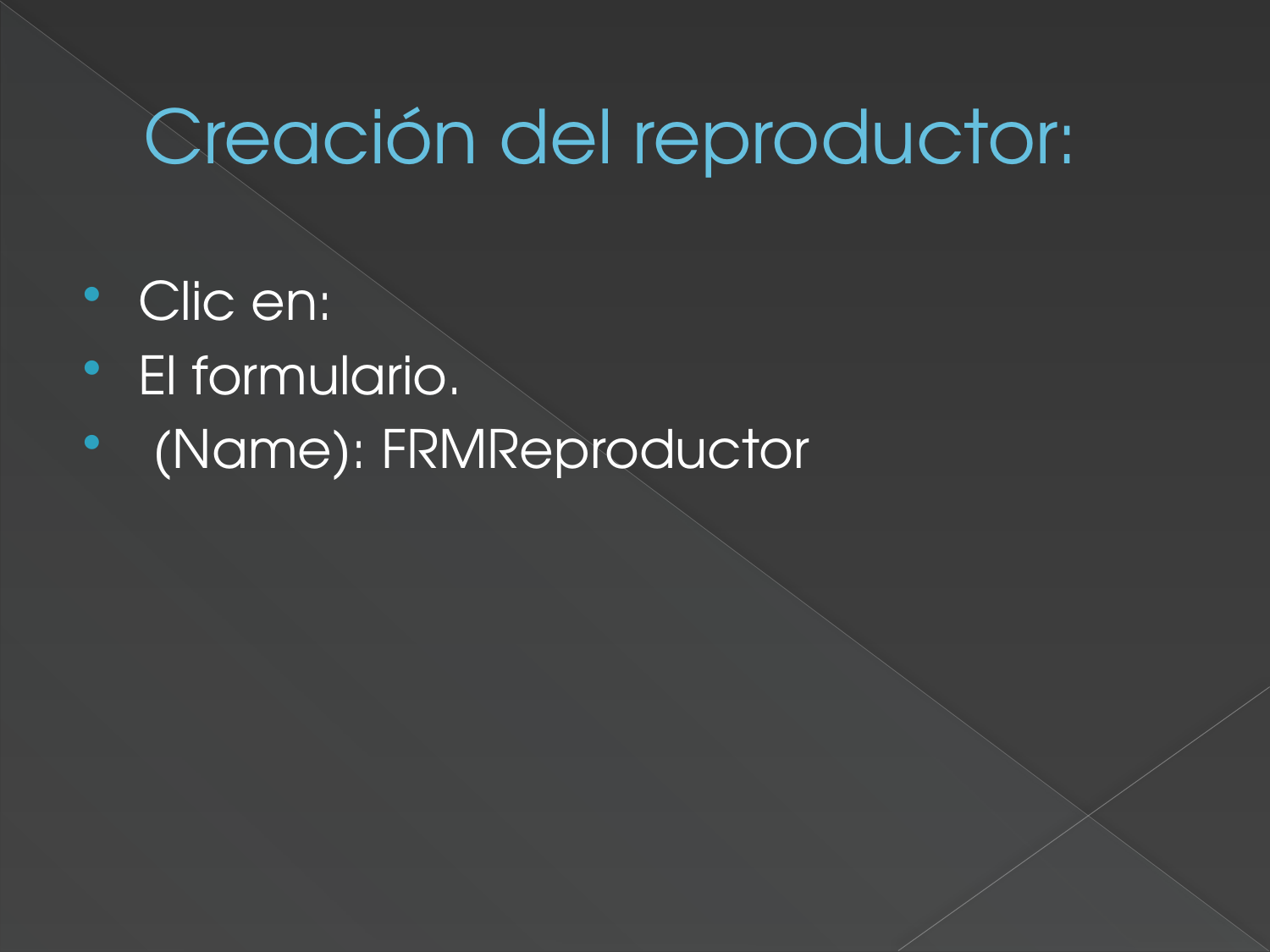

# Creación del reproductor:
Clic en:
El formulario.
 (Name): FRMReproductor